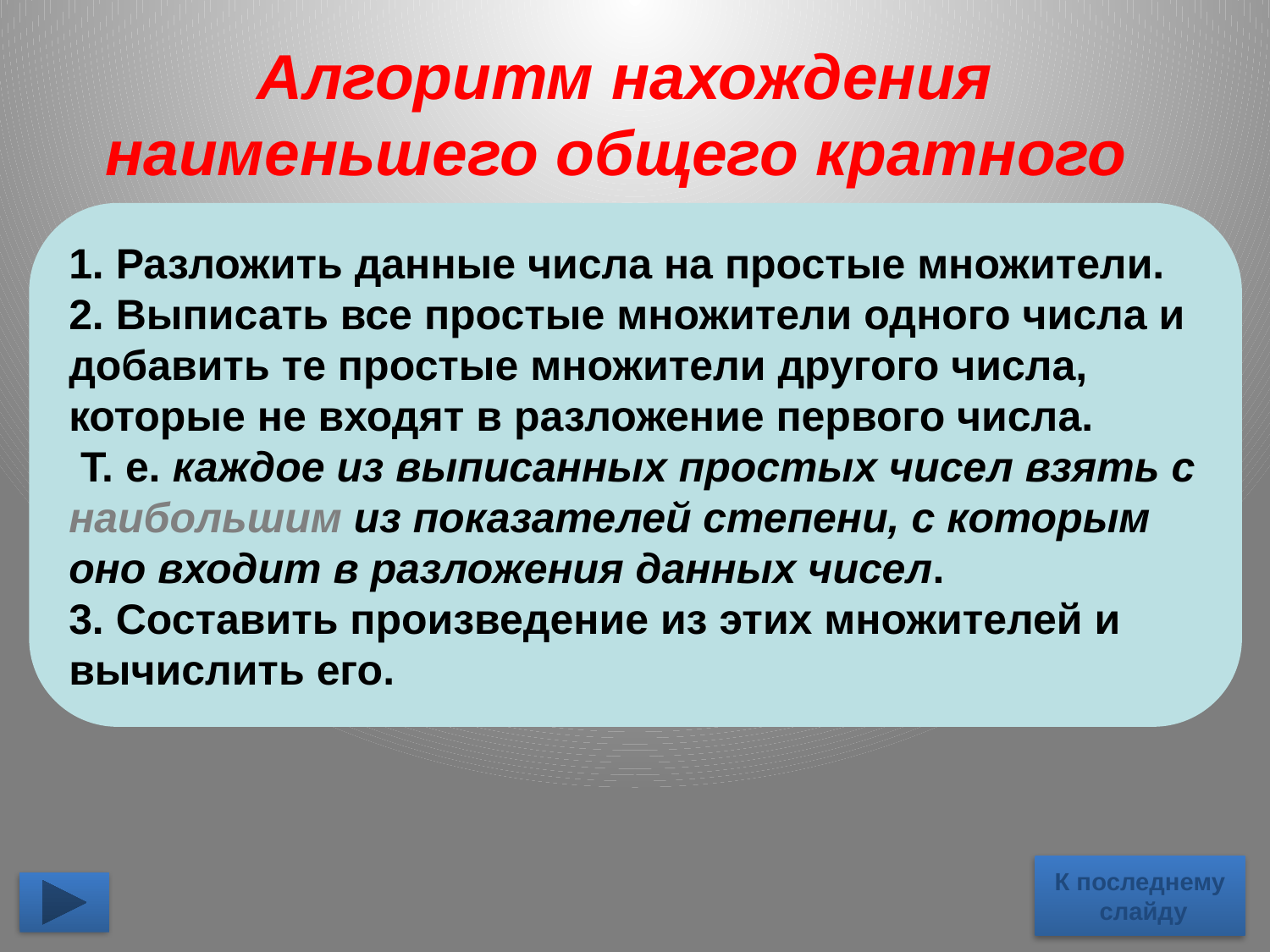

Алгоритм нахождения наименьшего общего кратного
1. Разложить данные числа на простые множители.
2. Выписать все простые множители одного числа и добавить те простые множители другого числа, которые не входят в разложение первого числа.
 Т. е. каждое из выписанных простых чисел взять с наибольшим из показателей степени, с которым оно входит в разложения данных чисел.
3. Составить произведение из этих множителей и вычислить его.
К последнему
 слайду